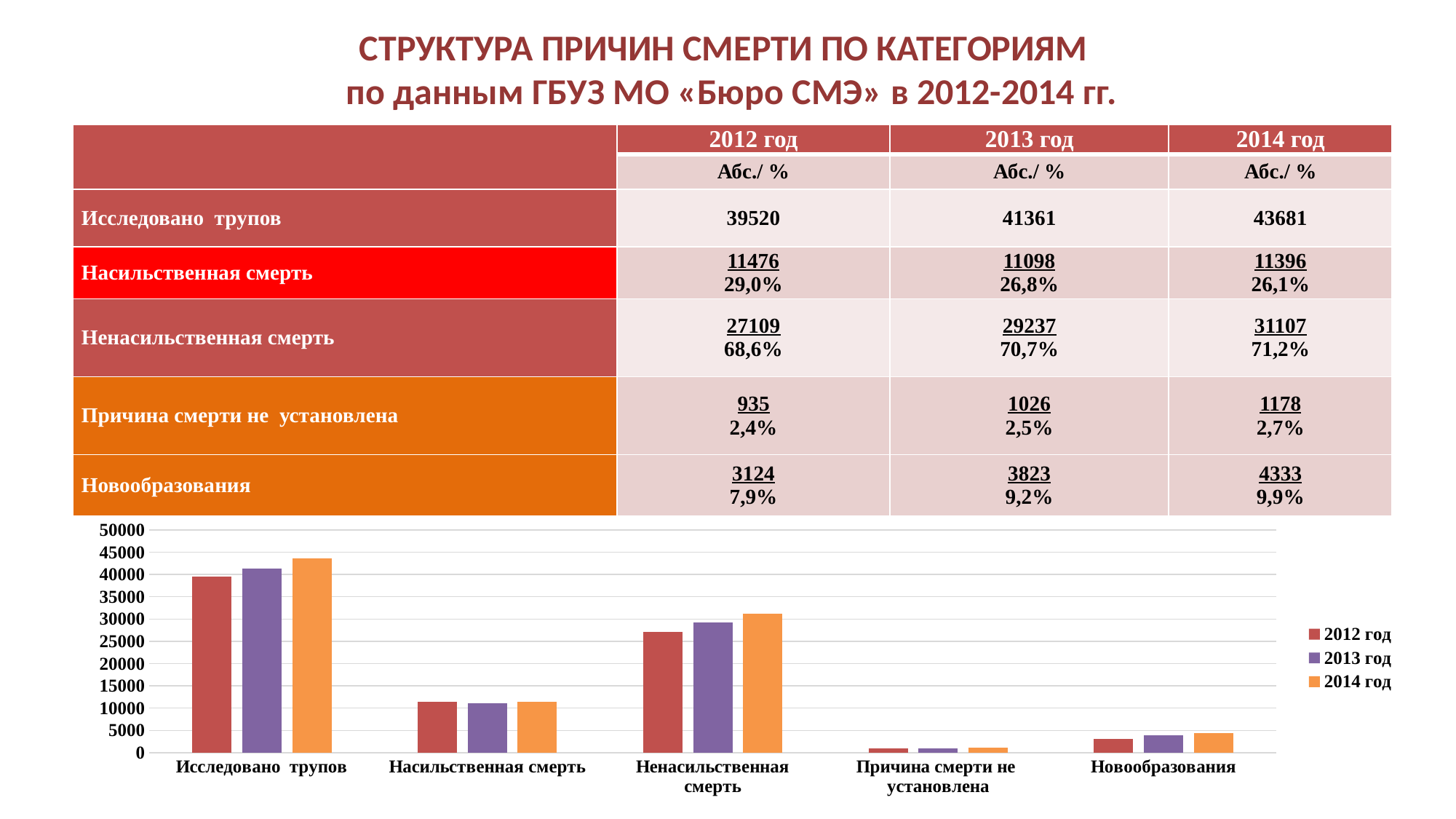

# СТРУКТУРА ПРИЧИН СМЕРТИ ПО КАТЕГОРИЯМ по данным ГБУЗ МО «Бюро СМЭ» в 2012-2014 гг.
|  | 2012 год | 2013 год | 2014 год |
| --- | --- | --- | --- |
|  | Абс./ % | Абс./ % | Абс./ % |
| Исследовано трупов | 39520 | 41361 | 43681 |
| Насильственная смерть | 11476 29,0% | 11098 26,8% | 11396 26,1% |
| Ненасильственная смерть | 27109 68,6% | 29237 70,7% | 31107 71,2% |
| Причина смерти не установлена | 935 2,4% | 1026 2,5% | 1178 2,7% |
| Новообразования | 3124 7,9% | 3823 9,2% | 4333 9,9% |

### Chart

| Category | 2012 год | 2013 год | 2014 год |
|---|---|---|---|
| Исследовано  трупов | 39520.0 | 41361.0 | 43681.0 |
| Насильственная смерть | 11476.0 | 11098.0 | 11396.0 |
| Ненасильственная смерть | 27109.0 | 29237.0 | 31107.0 |
| Причина смерти не  установлена | 935.0 | 1026.0 | 1178.0 |
| Новообразования | 3124.0 | 3823.0 | 4333.0 |